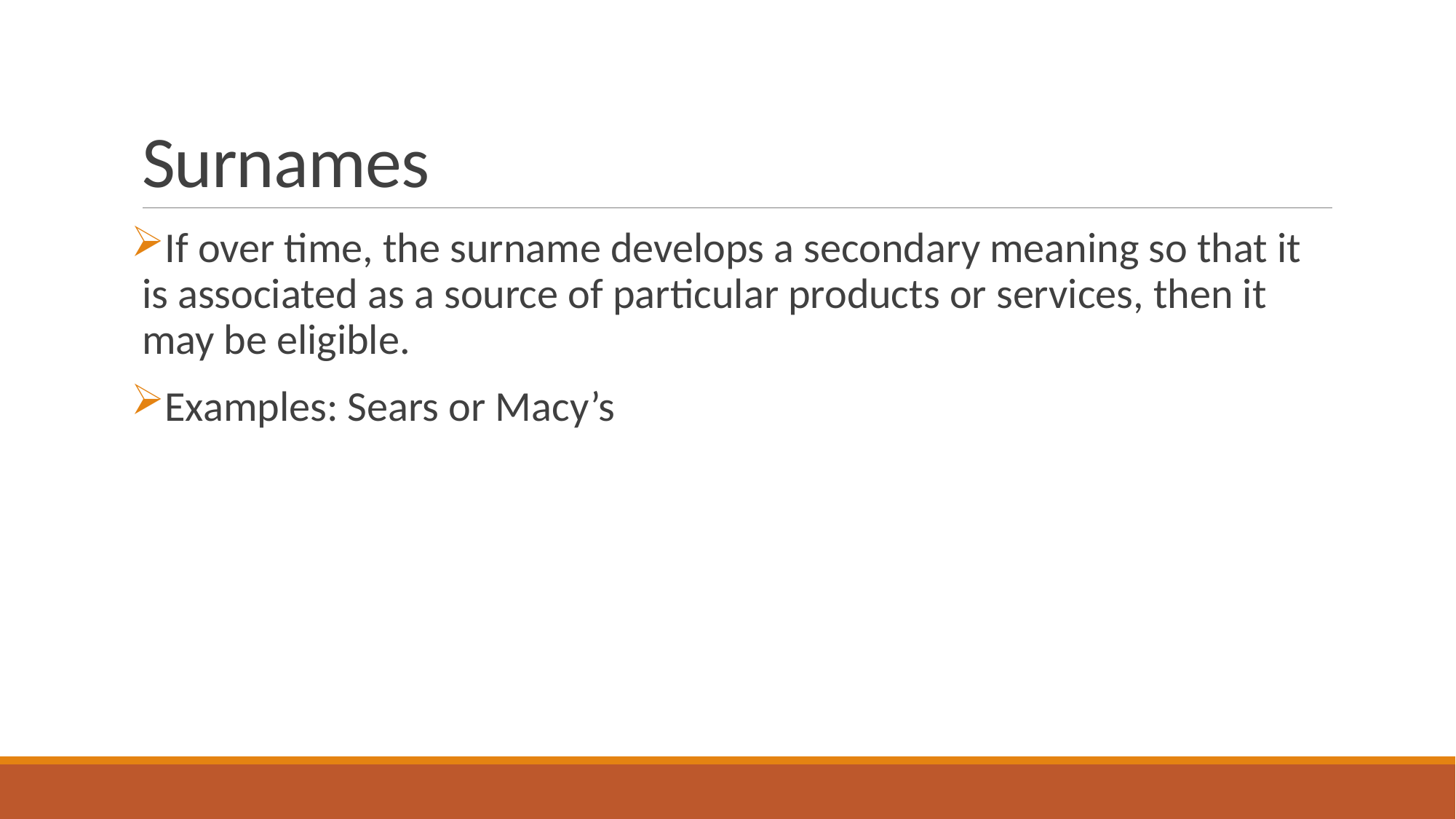

# Surnames
If over time, the surname develops a secondary meaning so that it is associated as a source of particular products or services, then it may be eligible.
Examples: Sears or Macy’s